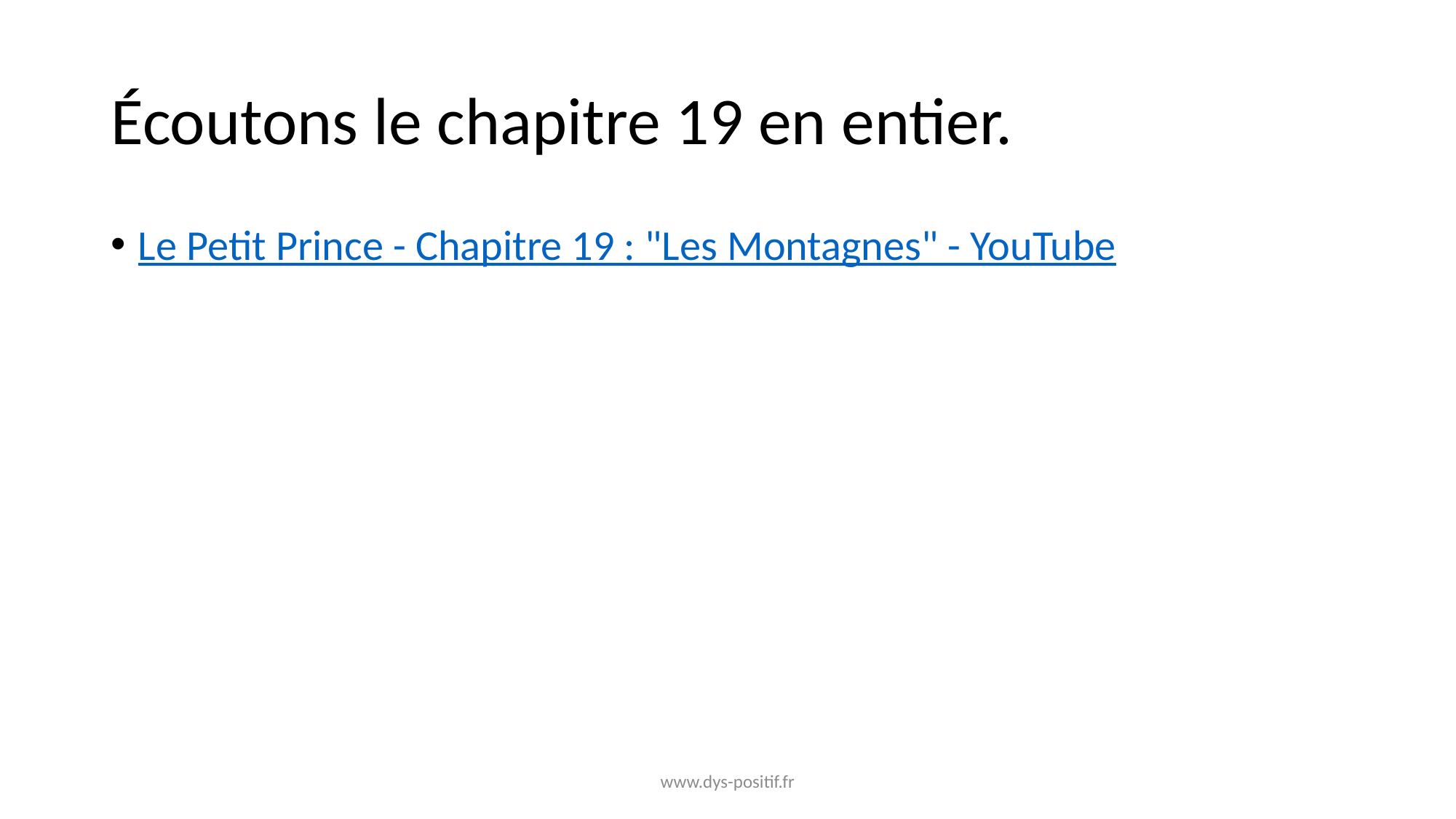

# Écoutons le chapitre 19 en entier.
Le Petit Prince - Chapitre 19 : "Les Montagnes" - YouTube
www.dys-positif.fr